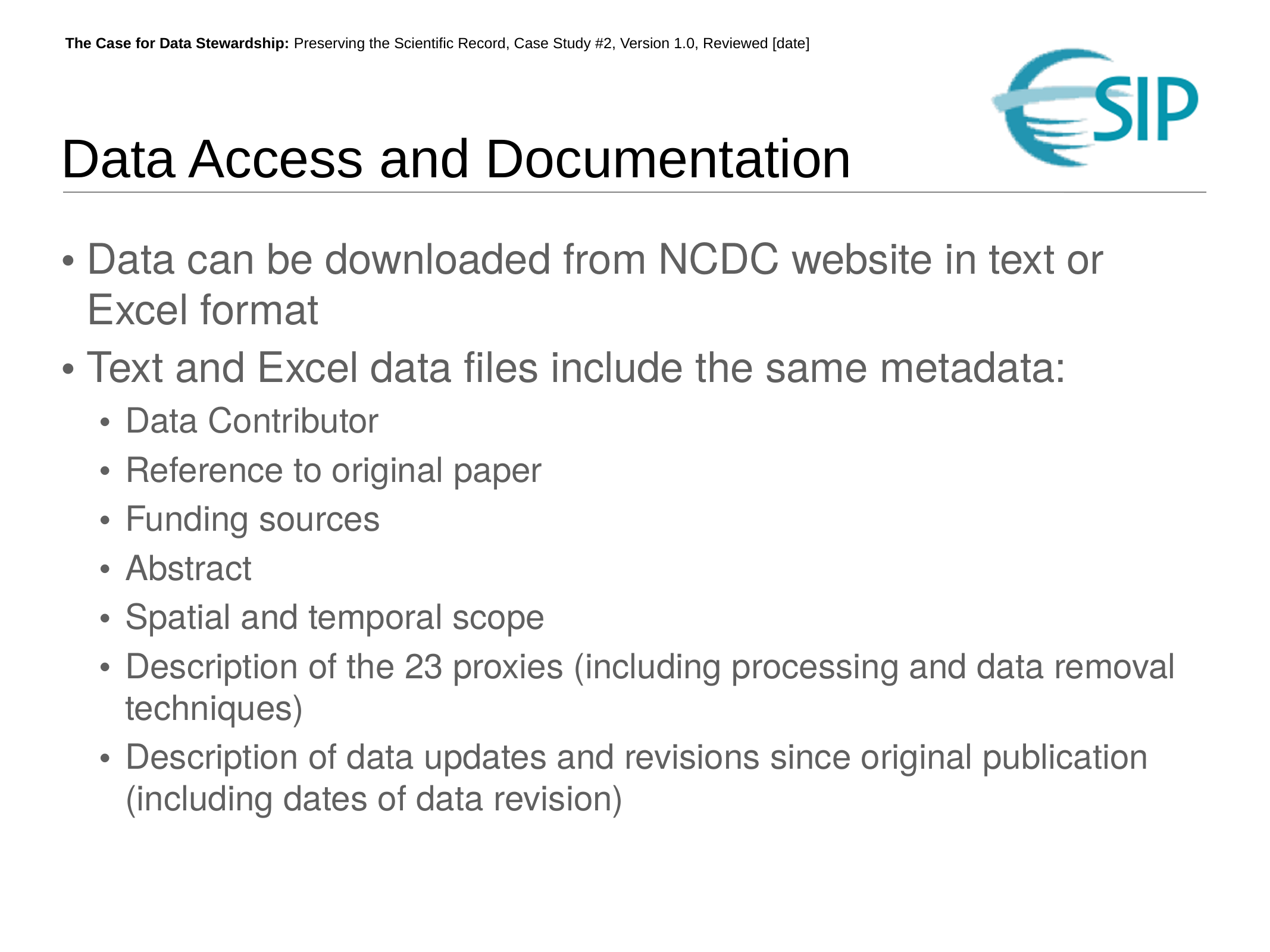

# Data Access and Documentation
Data can be downloaded from NCDC website in text or Excel format
Text and Excel data files include the same metadata:
Data Contributor
Reference to original paper
Funding sources
Abstract
Spatial and temporal scope
Description of the 23 proxies (including processing and data removal techniques)
Description of data updates and revisions since original publication (including dates of data revision)